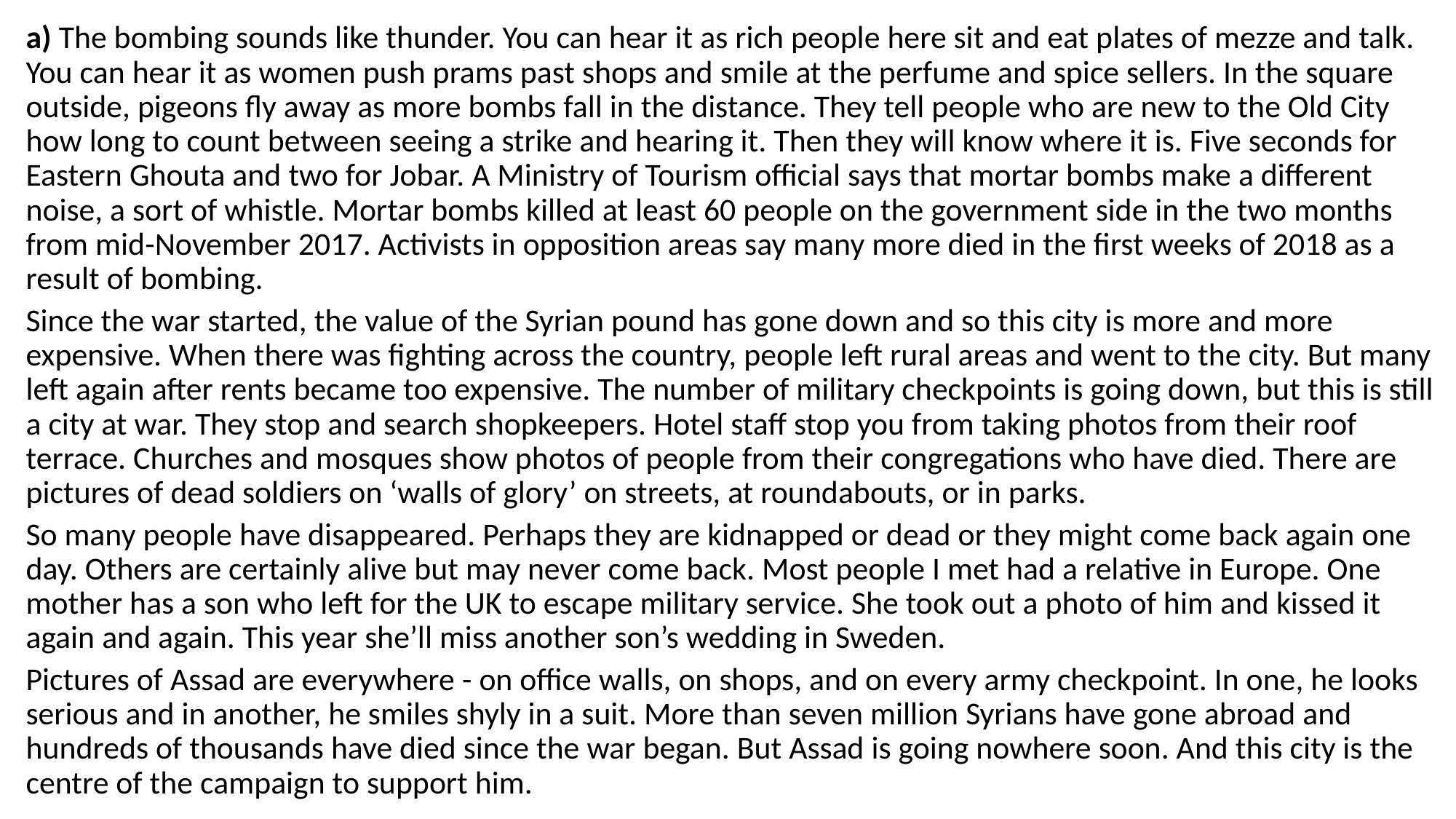

a) The bombing sounds like thunder. You can hear it as rich people here sit and eat plates of mezze and talk. You can hear it as women push prams past shops and smile at the perfume and spice sellers. In the square outside, pigeons fly away as more bombs fall in the distance. They tell people who are new to the Old City how long to count between seeing a strike and hearing it. Then they will know where it is. Five seconds for Eastern Ghouta and two for Jobar. A Ministry of Tourism official says that mortar bombs make a different noise, a sort of whistle. Mortar bombs killed at least 60 people on the government side in the two months from mid-November 2017. Activists in opposition areas say many more died in the first weeks of 2018 as a result of bombing.
Since the war started, the value of the Syrian pound has gone down and so this city is more and more expensive. When there was fighting across the country, people left rural areas and went to the city. But many left again after rents became too expensive. The number of military checkpoints is going down, but this is still a city at war. They stop and search shopkeepers. Hotel staff stop you from taking photos from their roof terrace. Churches and mosques show photos of people from their congregations who have died. There are pictures of dead soldiers on ‘walls of glory’ on streets, at roundabouts, or in parks.
So many people have disappeared. Perhaps they are kidnapped or dead or they might come back again one day. Others are certainly alive but may never come back. Most people I met had a relative in Europe. One mother has a son who left for the UK to escape military service. She took out a photo of him and kissed it again and again. This year she’ll miss another son’s wedding in Sweden.
Pictures of Assad are everywhere - on office walls, on shops, and on every army checkpoint. In one, he looks serious and in another, he smiles shyly in a suit. More than seven million Syrians have gone abroad and hundreds of thousands have died since the war began. But Assad is going nowhere soon. And this city is the centre of the campaign to support him.